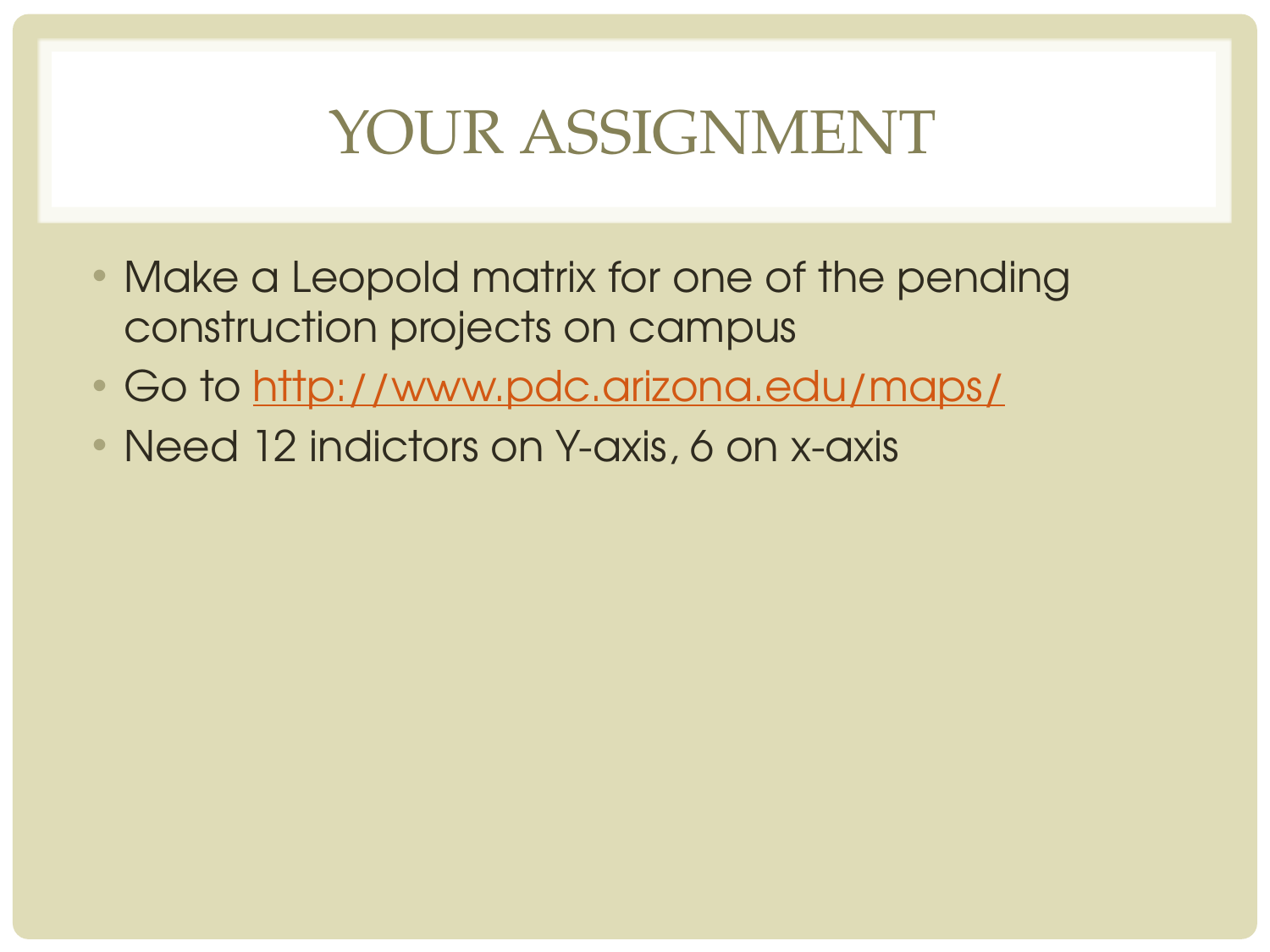

# Your assignment
Make a Leopold matrix for one of the pending construction projects on campus
Go to http://www.pdc.arizona.edu/maps/
Need 12 indictors on Y-axis, 6 on x-axis